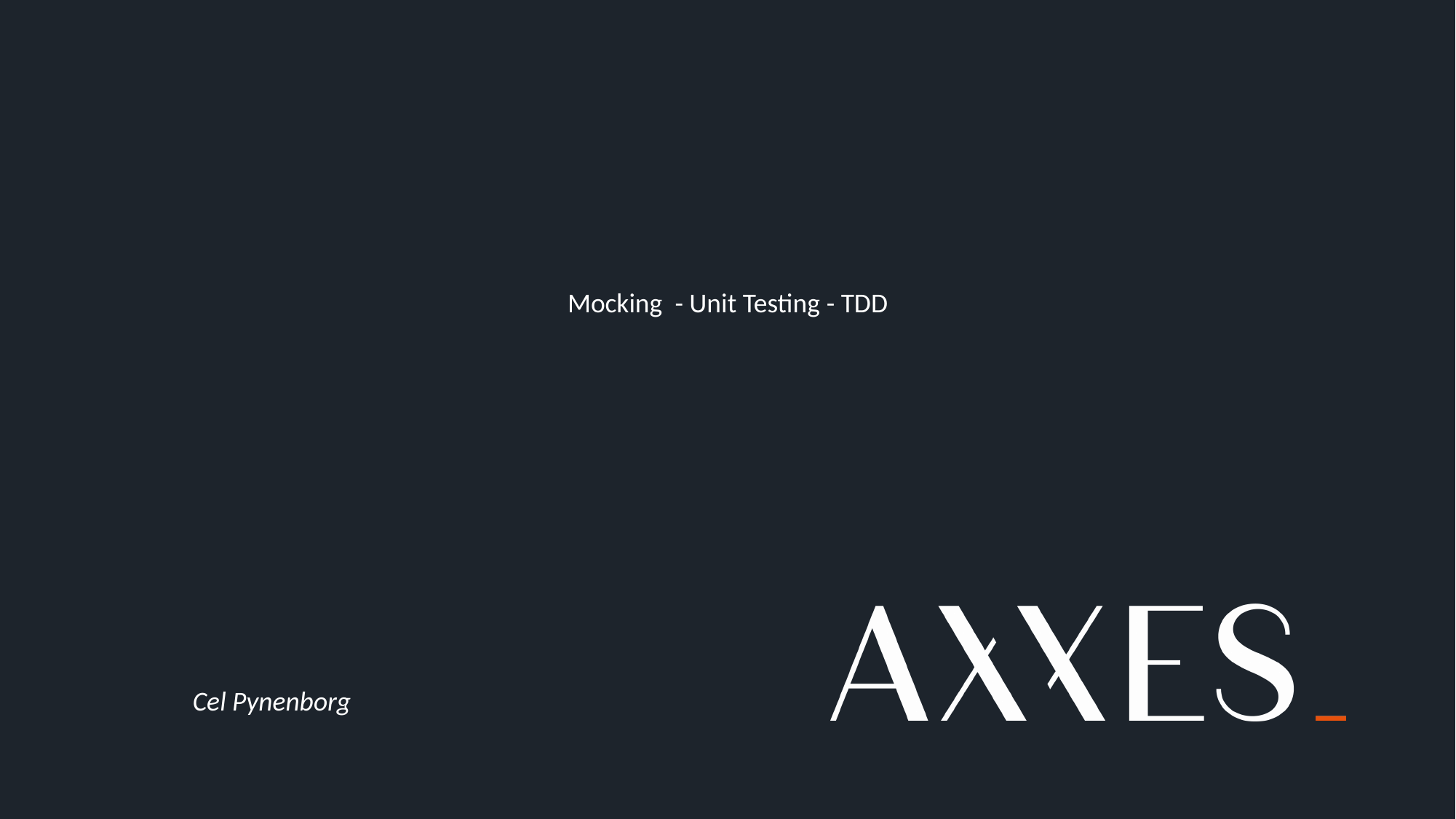

Mocking  - Unit Testing - TDD
Cel Pynenborg